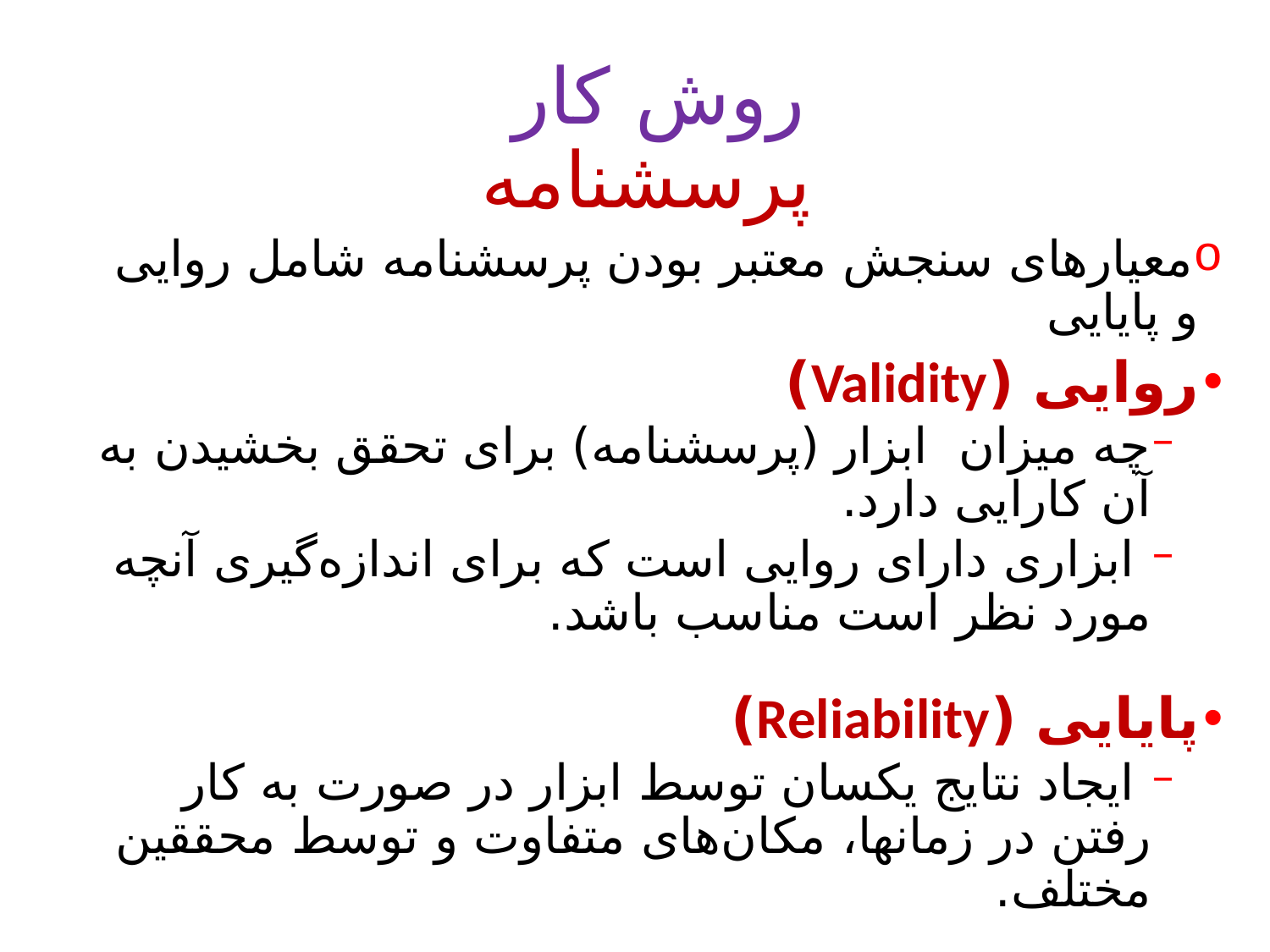

روش کار
 پرسشنامه
معیارهای سنجش معتبر بودن پرسشنامه شامل روایی و پایایی
روایی (Validity)
چه میزان  ابزار (پرسشنامه) برای تحقق بخشیدن به آن کارایی دارد.
 ابزاری دارای روایی است که برای اندازه‌گیری آنچه مورد نظر است مناسب باشد.

پایایی (Reliability)
 ایجاد نتایج یکسان توسط ابزار در صورت به کار رفتن در زمانها، مکان‌های متفاوت و توسط محققین مختلف.

22 May 2021
5